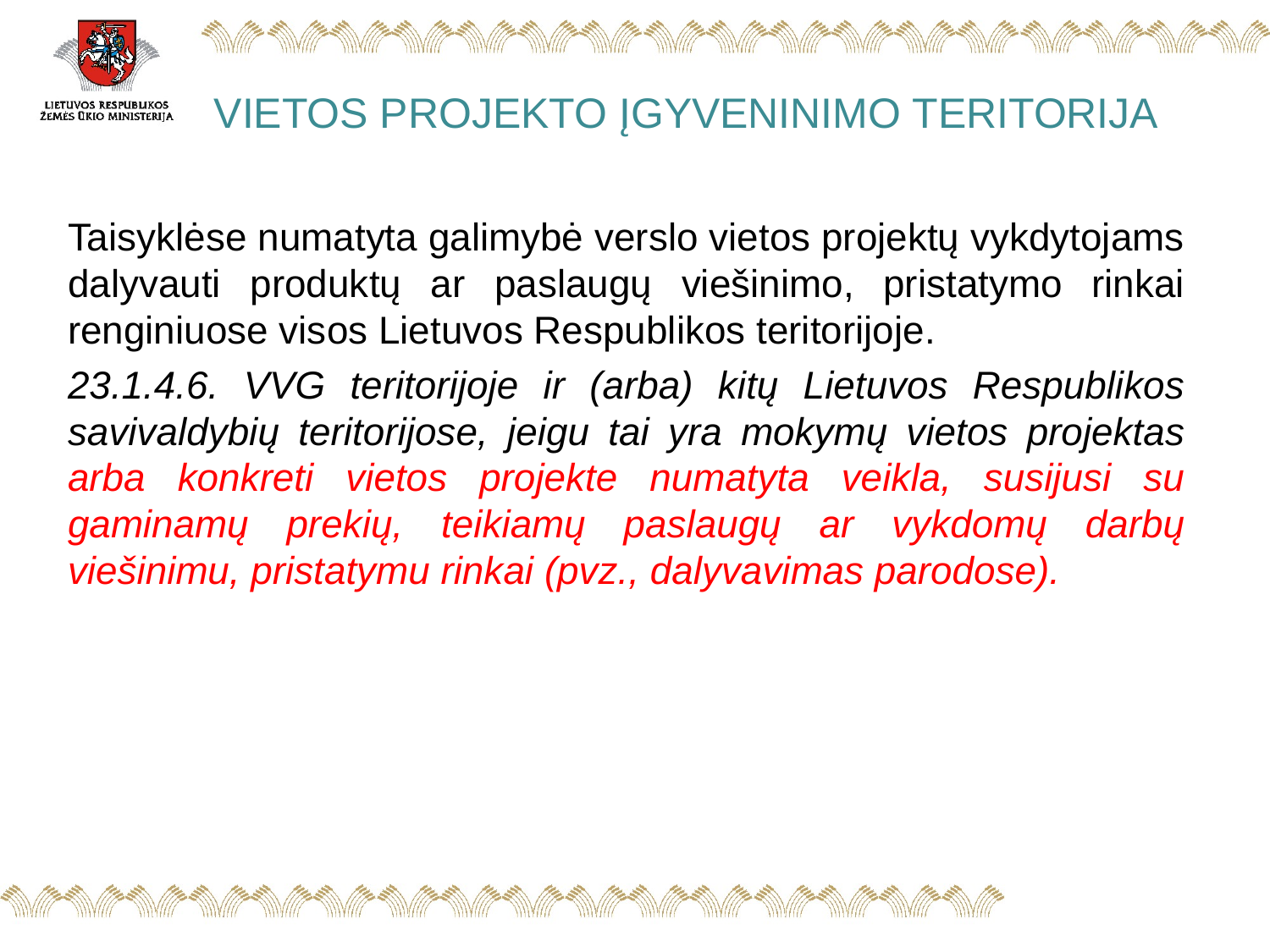

# VIETOS PROJEKTO ĮGYVENINIMO TERITORIJA
Taisyklėse numatyta galimybė verslo vietos projektų vykdytojams dalyvauti produktų ar paslaugų viešinimo, pristatymo rinkai renginiuose visos Lietuvos Respublikos teritorijoje.
23.1.4.6. VVG teritorijoje ir (arba) kitų Lietuvos Respublikos savivaldybių teritorijose, jeigu tai yra mokymų vietos projektas arba konkreti vietos projekte numatyta veikla, susijusi su gaminamų prekių, teikiamų paslaugų ar vykdomų darbų viešinimu, pristatymu rinkai (pvz., dalyvavimas parodose).